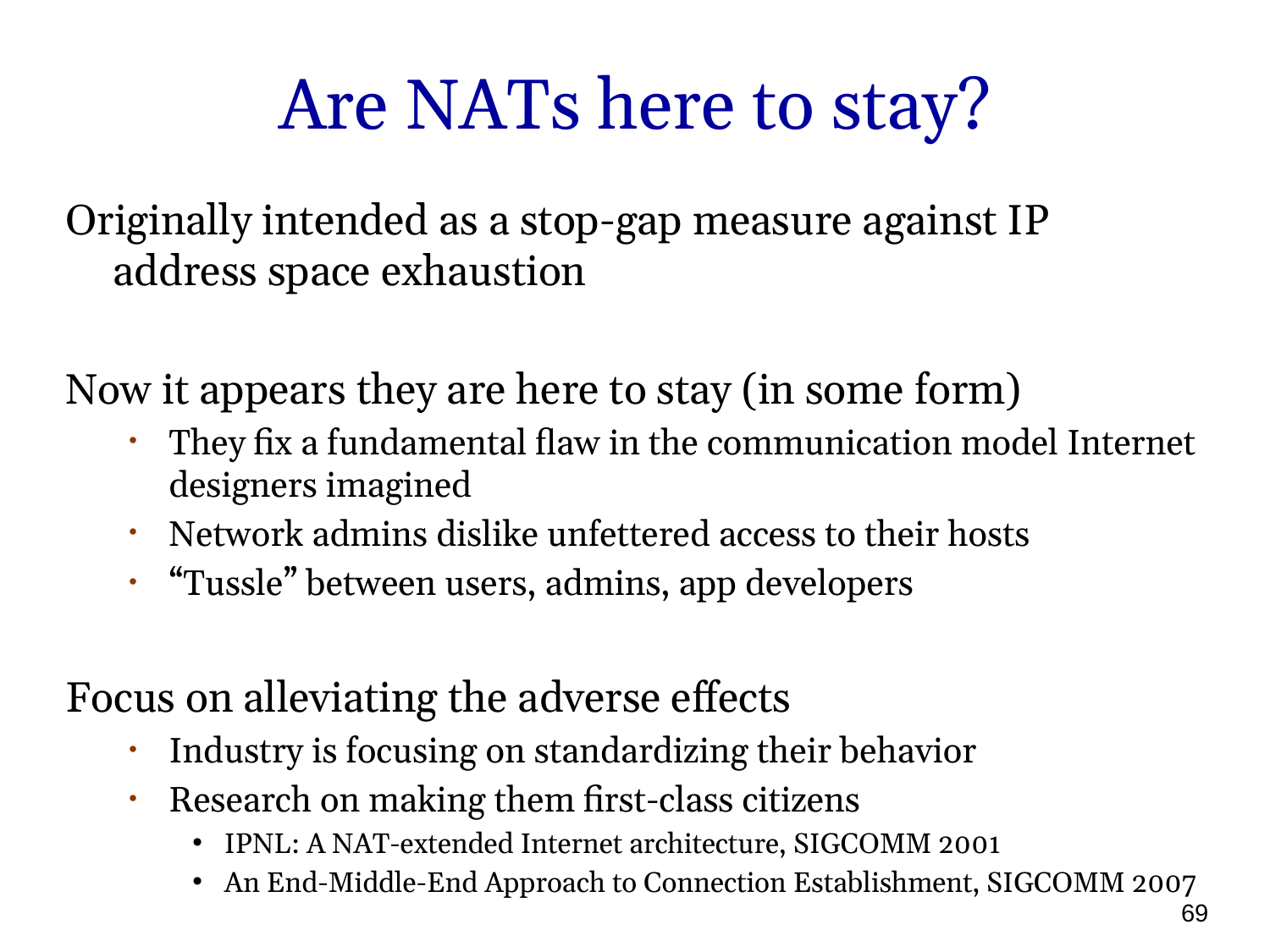

# Are NATs here to stay?
Originally intended as a stop-gap measure against IP address space exhaustion

Now it appears they are here to stay (in some form)
They fix a fundamental flaw in the communication model Internet designers imagined
Network admins dislike unfettered access to their hosts
“Tussle” between users, admins, app developers

Focus on alleviating the adverse effects
Industry is focusing on standardizing their behavior
Research on making them first-class citizens
IPNL: A NAT-extended Internet architecture, SIGCOMM 2001
An End-Middle-End Approach to Connection Establishment, SIGCOMM 2007

69